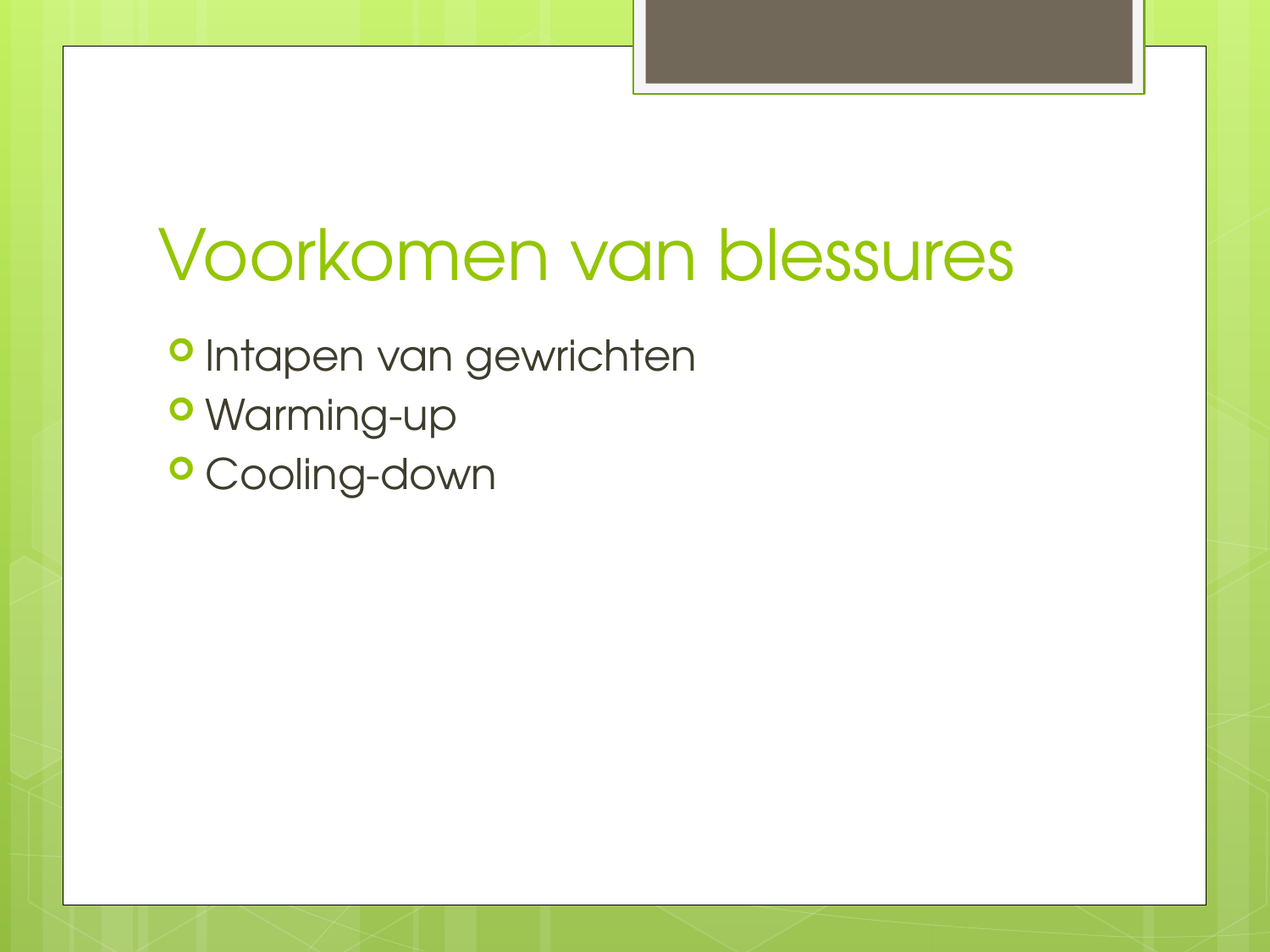

# Voorkomen van blessures
Intapen van gewrichten
Warming-up
Cooling-down